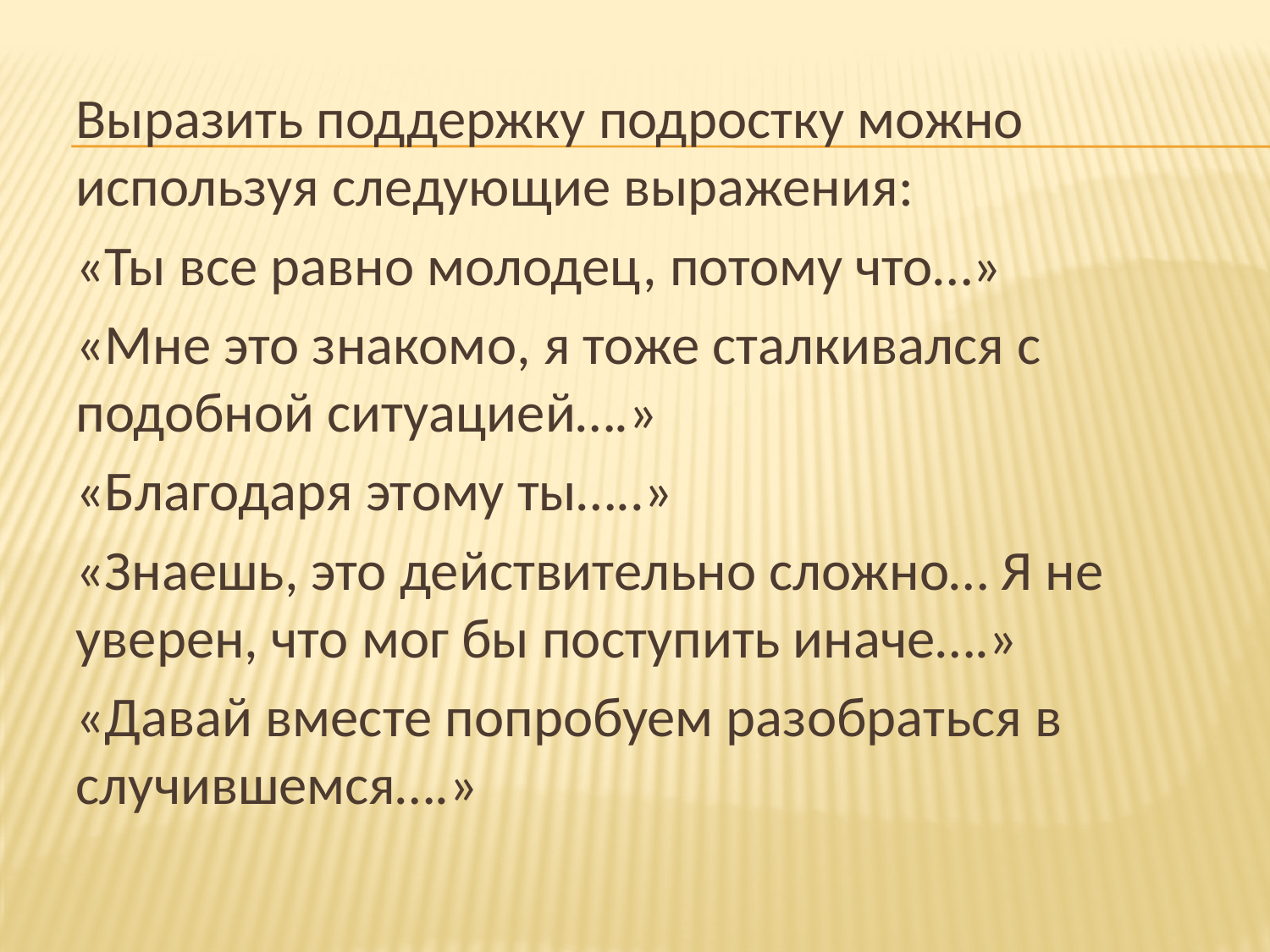

Выразить поддержку подростку можно используя следующие выражения:
«Ты все равно молодец, потому что…»
«Мне это знакомо, я тоже сталкивался с подобной ситуацией….»
«Благодаря этому ты…..»
«Знаешь, это действительно сложно… Я не уверен, что мог бы поступить иначе….»
«Давай вместе попробуем разобраться в случившемся….»